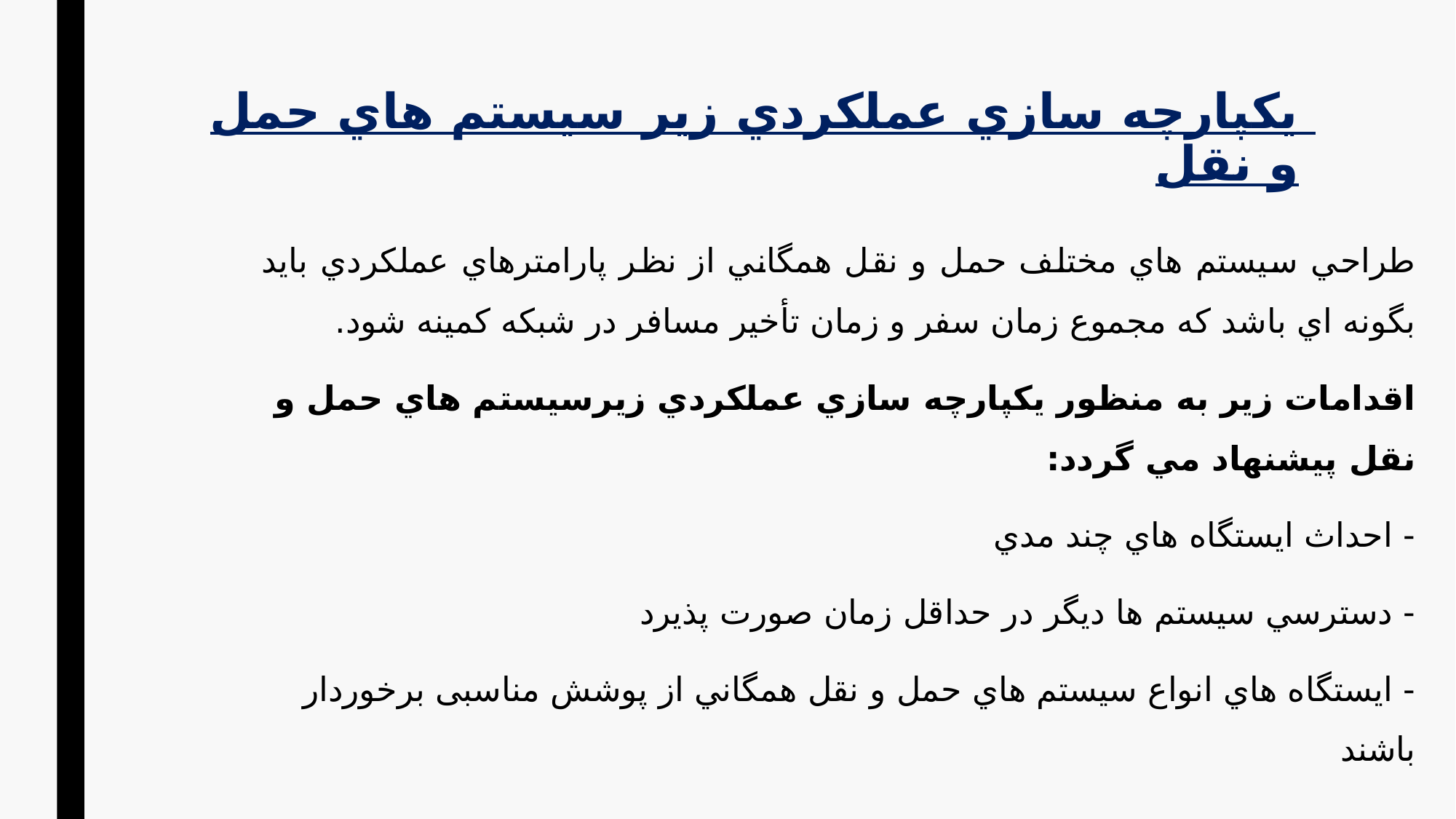

# يكپارچه سازي عملكردي زير سيستم هاي حمل و نقل
طراحي سيستم هاي مختلف حمل و نقل همگاني از نظر پارامترهاي عملكردي بايد بگونه اي باشد كه مجموع زمان سفر و زمان تأخير مسافر در شبكه كمينه شود.
اقدامات زير به منظور يكپارچه سازي عملكردي زيرسيستم هاي حمل و نقل پيشنهاد مي گردد:
- احداث ايستگاه هاي چند مدي
- دسترسي سيستم ها ديگر در حداقل زمان صورت پذيرد
- ايستگاه هاي انواع سيستم هاي حمل و نقل همگاني از پوشش مناسبی برخوردار باشند